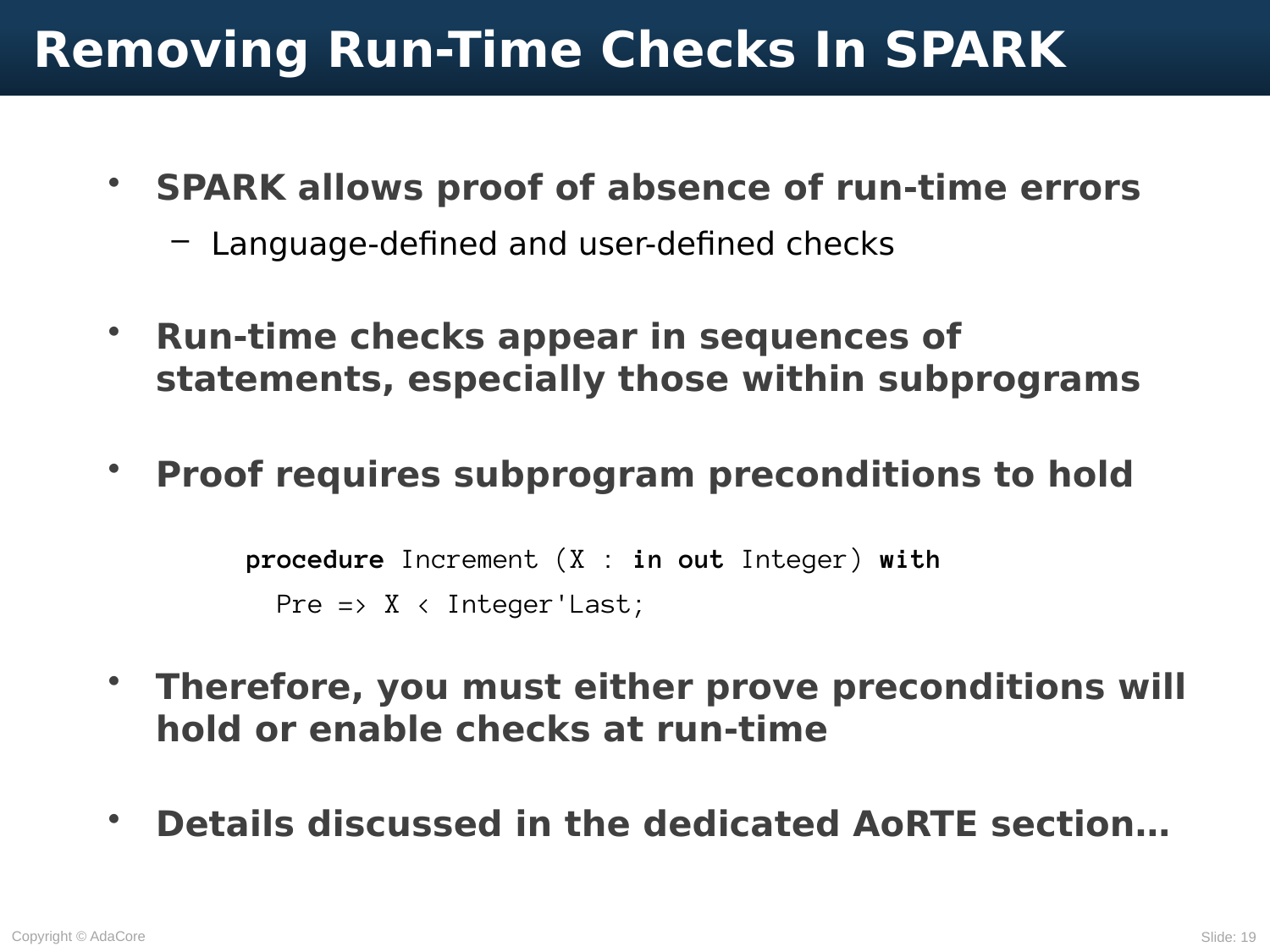

# Removing Run-Time Checks In SPARK
SPARK allows proof of absence of run-time errors
Language-defined and user-defined checks
Run-time checks appear in sequences of statements, especially those within subprograms
Proof requires subprogram preconditions to hold

Therefore, you must either prove preconditions will hold or enable checks at run-time
Details discussed in the dedicated AoRTE section…
procedure Increment (X : in out Integer) with
  Pre => X < Integer'Last;